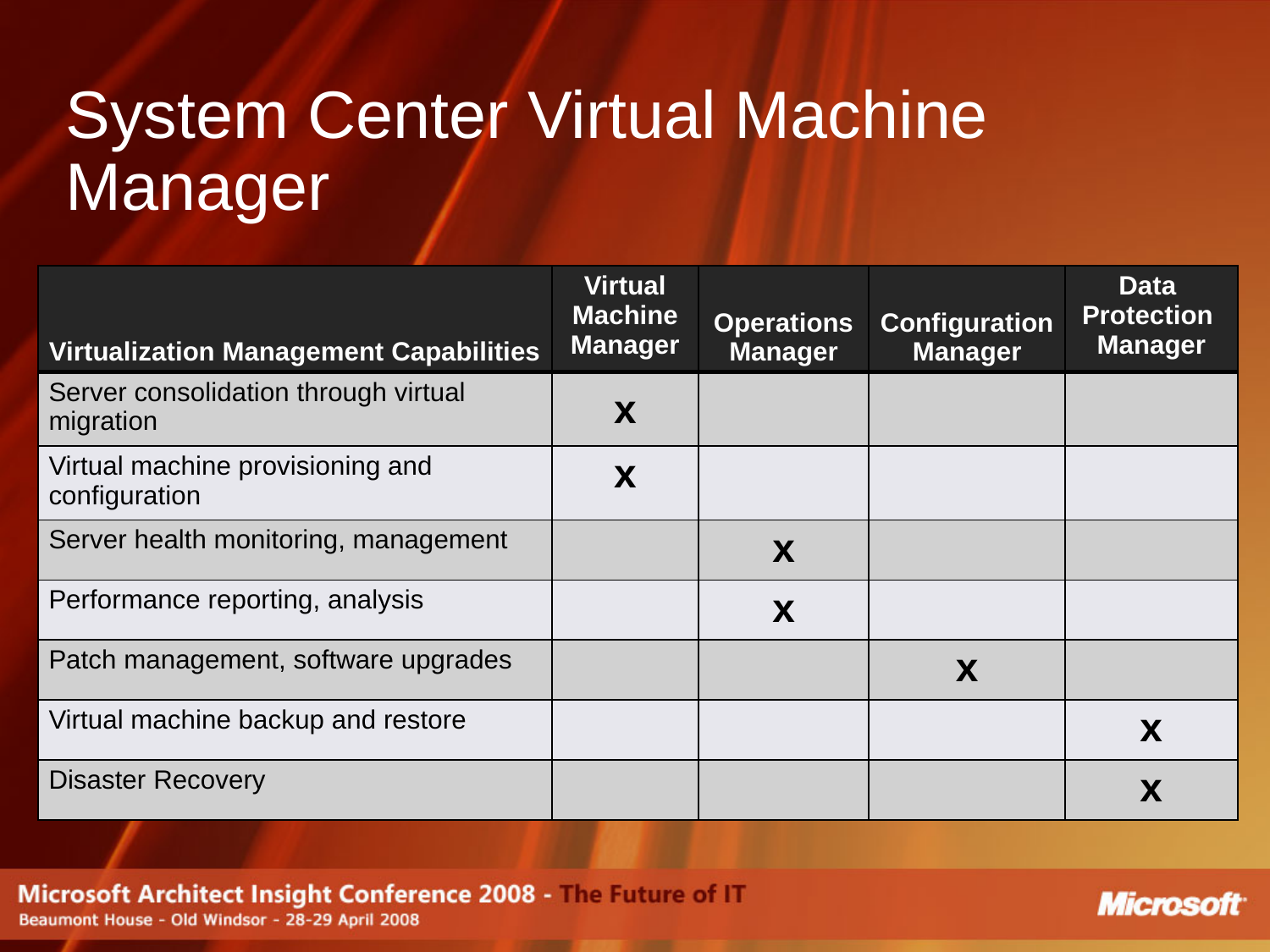

# System Center Virtual Machine Manager
| Virtualization Management Capabilities | Virtual Machine Manager | Operations Manager | Configuration Manager | Data Protection Manager |
| --- | --- | --- | --- | --- |
| Server consolidation through virtual migration | x |  |  |  |
| Virtual machine provisioning and configuration | x |  |  |  |
| Server health monitoring, management |  | x |  |  |
| Performance reporting, analysis |  | x |  |  |
| Patch management, software upgrades |  |  | x |  |
| Virtual machine backup and restore |  |  |  | x |
| Disaster Recovery |  |  |  | x |